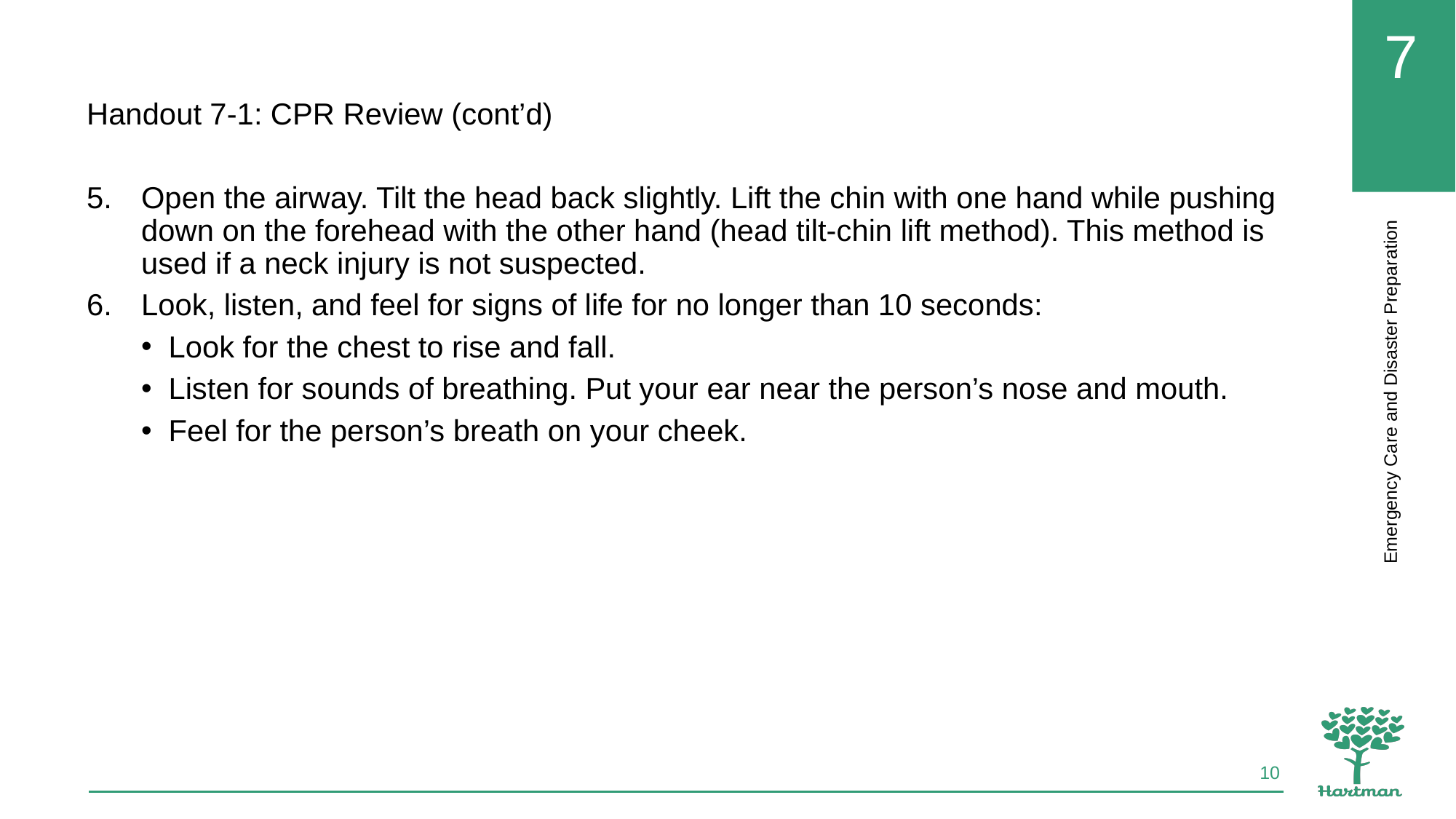

Handout 7-1: CPR Review (cont’d)

Open the airway. Tilt the head back slightly. Lift the chin with one hand while pushing down on the forehead with the other hand (head tilt-chin lift method). This method is used if a neck injury is not suspected.
Look, listen, and feel for signs of life for no longer than 10 seconds:
Look for the chest to rise and fall.
Listen for sounds of breathing. Put your ear near the person’s nose and mouth.
Feel for the person’s breath on your cheek.

10